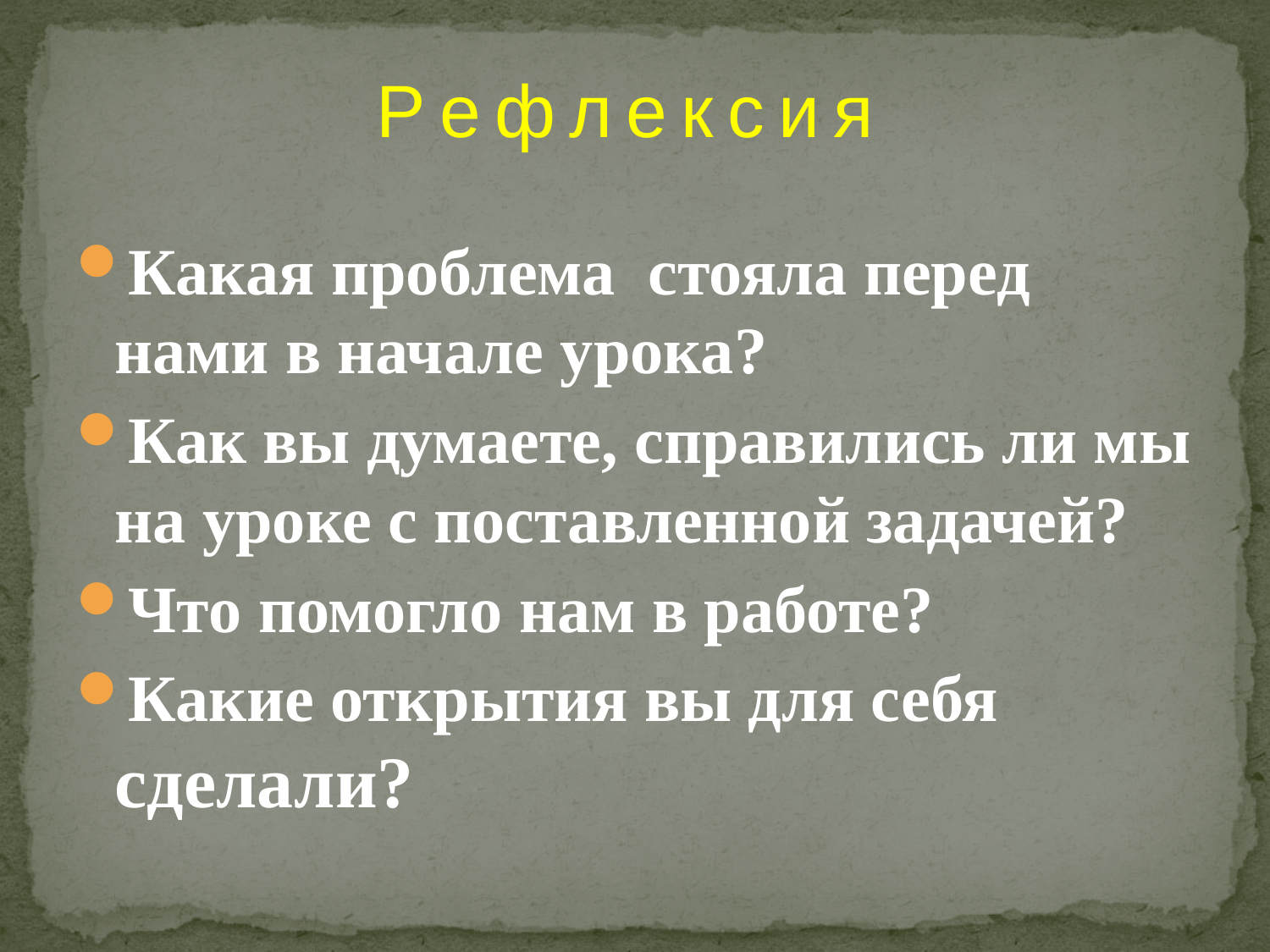

Р е ф л е к с и я
Какая проблема  стояла перед нами в начале урока?
Как вы думаете, справились ли мы на уроке с поставленной задачей?
Что помогло нам в работе?
Какие открытия вы для себя сделали?